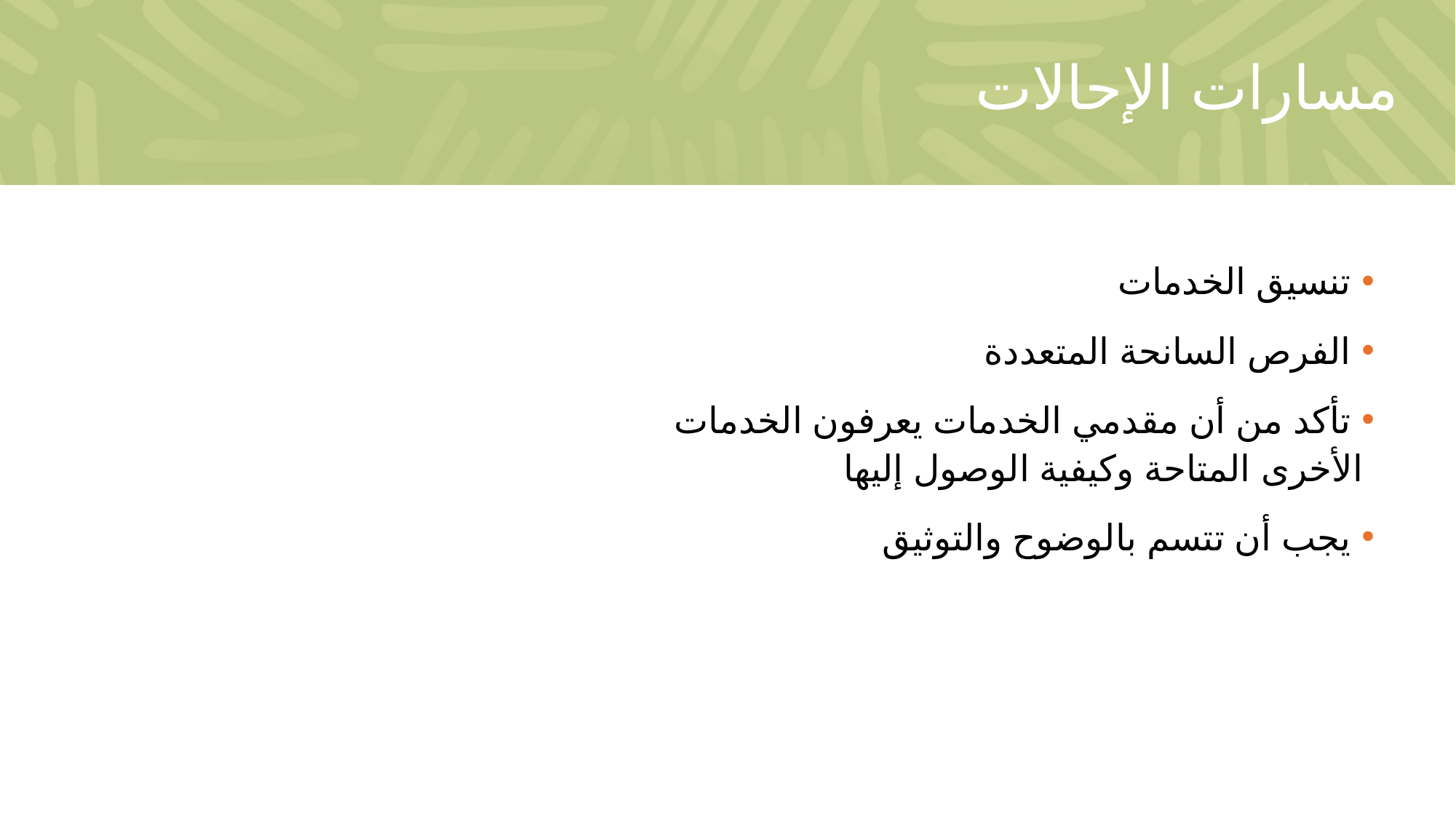

# مسارات الإحالات
 تنسيق الخدمات
 الفرص السانحة المتعددة
 تأكد من أن مقدمي الخدمات يعرفون الخدمات الأخرى المتاحة وكيفية الوصول إليها
 يجب أن تتسم بالوضوح والتوثيق